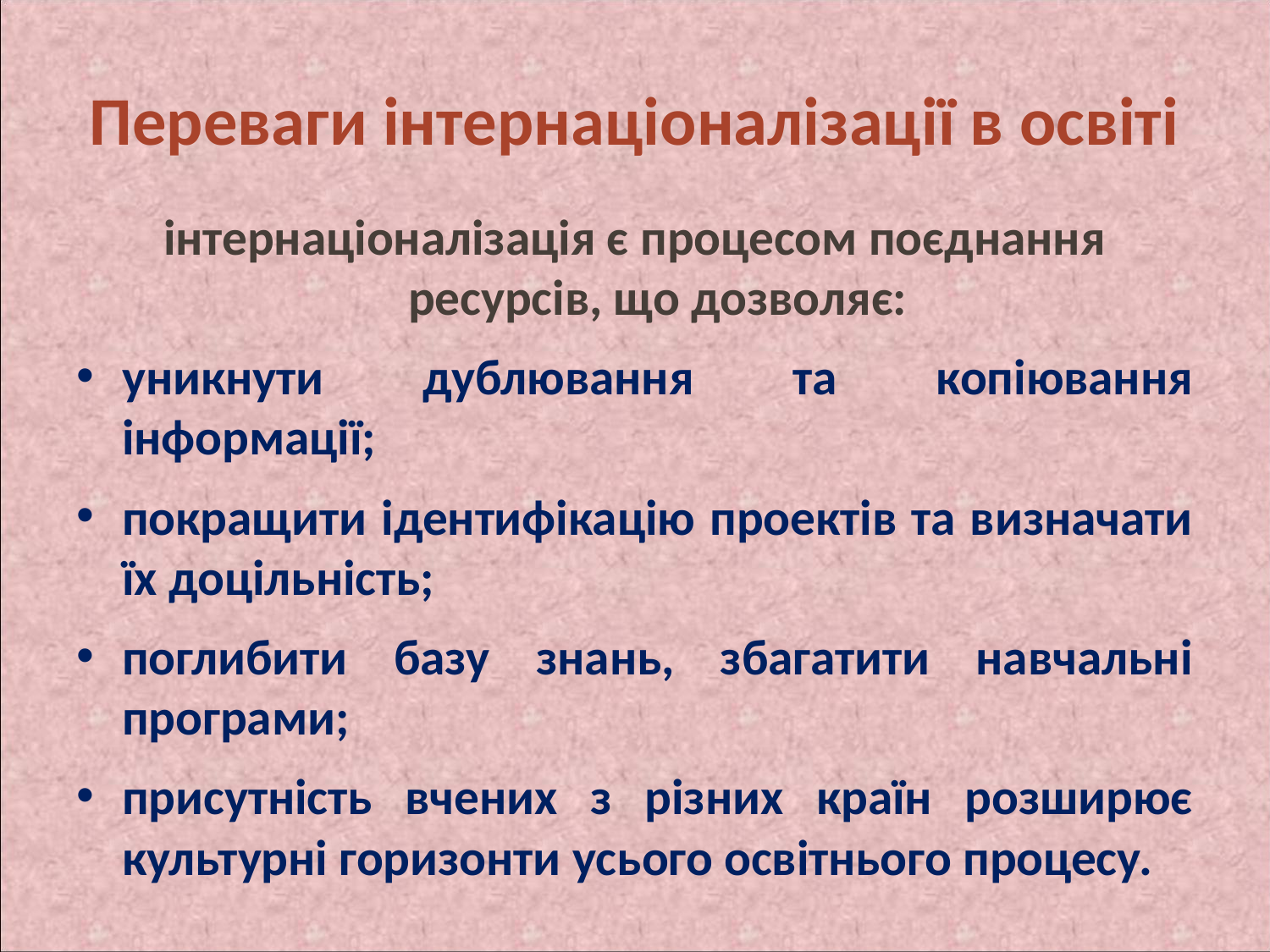

# Переваги інтернаціоналізації в освіті
інтернаціоналізація є процесом поєднання ресурсів, що дозволяє:
уникнути дублювання та копіювання інформації;
покращити ідентифікацію проектів та визначати їх доцільність;
поглибити базу знань, збагатити навчальні програми;
присутність вчених з різних країн розширює культурні горизонти усього освітнього процесу.